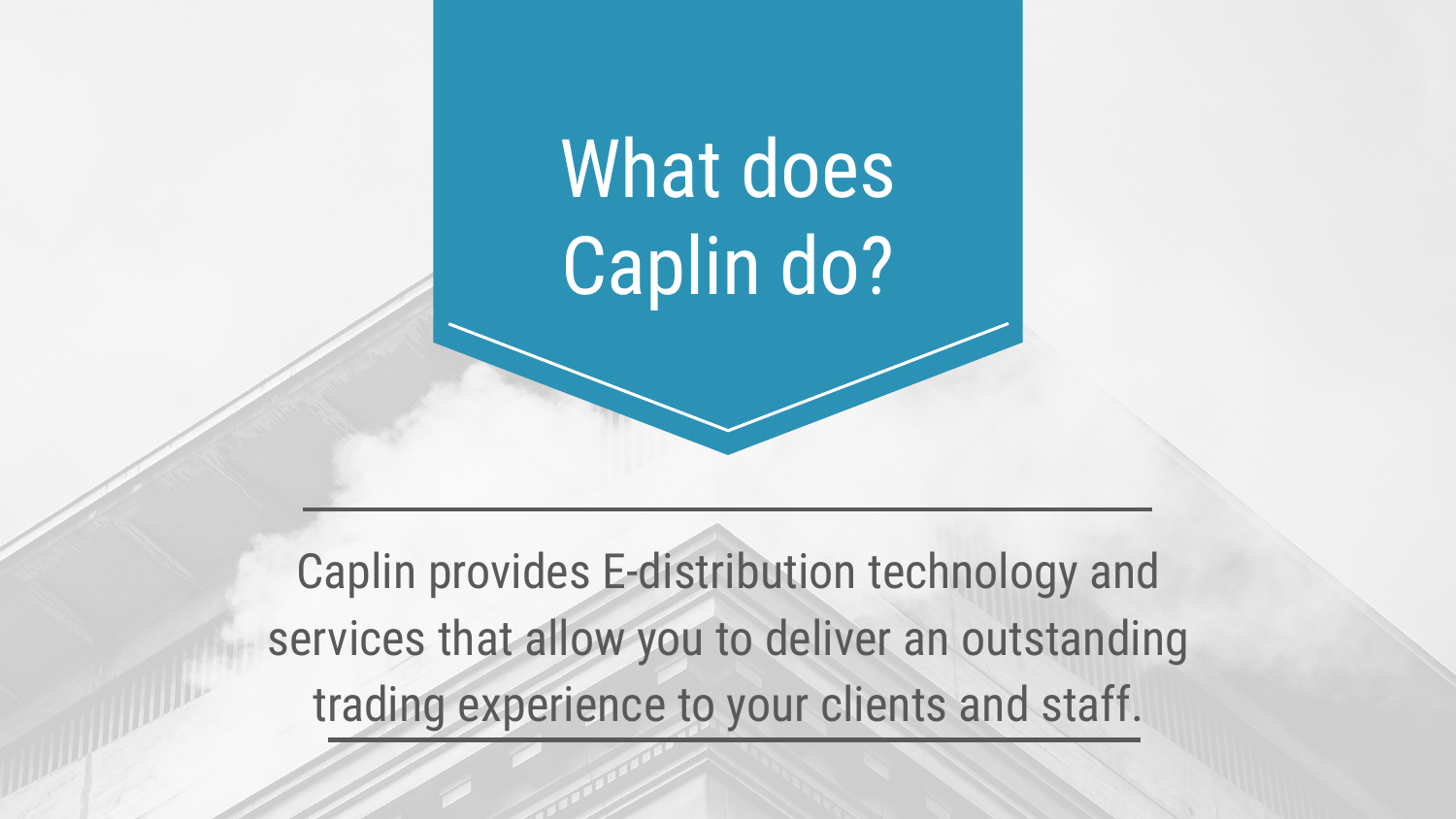

# What does Caplin do?

Caplin provides E-distribution technology and services that allow you to deliver an outstanding trading experience to your clients and staff.